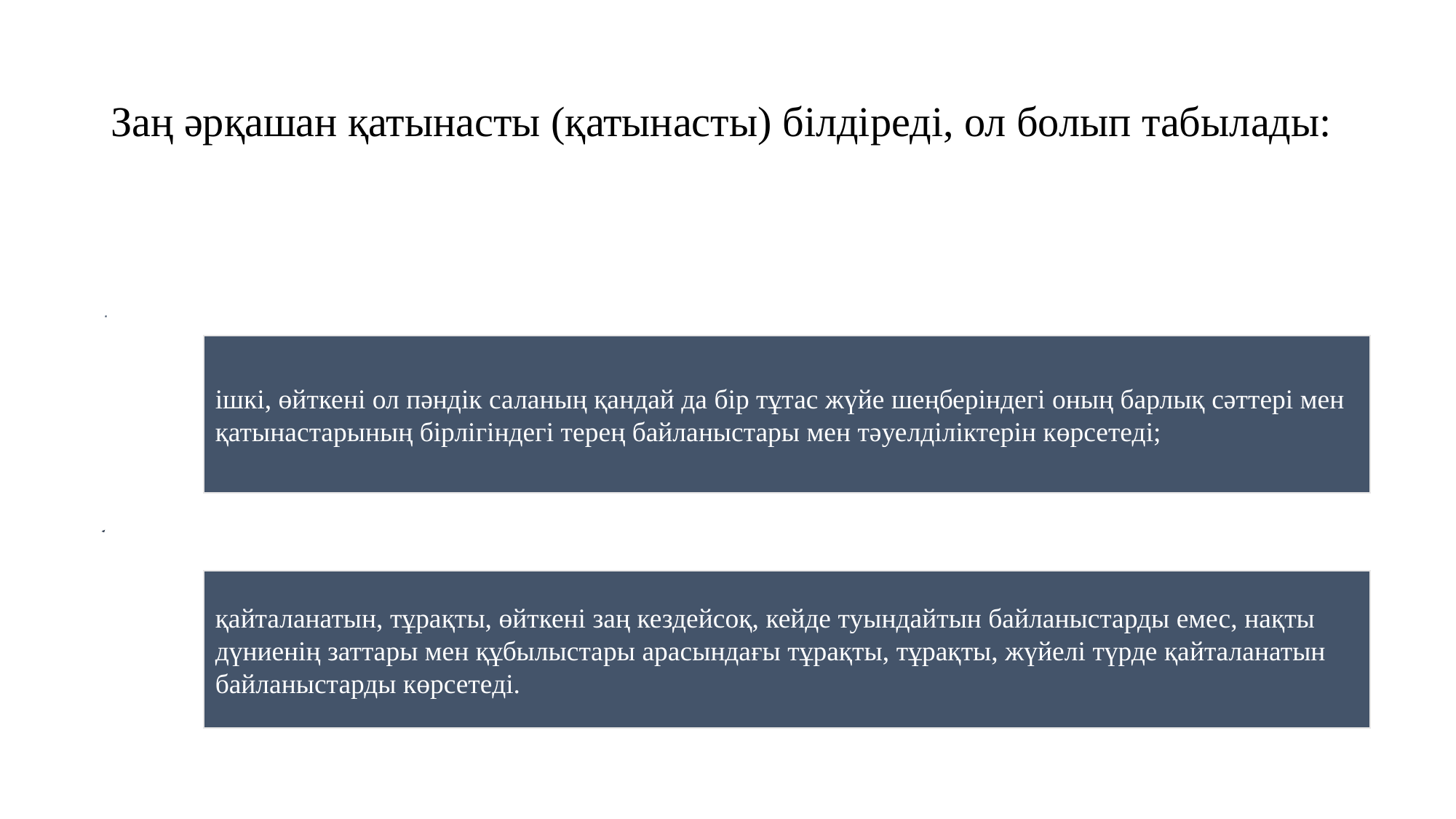

# Заң әрқашан қатынасты (қатынасты) білдіреді, ол болып табылады:
ішкі, өйткені ол пәндік саланың қандай да бір тұтас жүйе шеңберіндегі оның барлық сәттері мен қатынастарының бірлігіндегі терең байланыстары мен тәуелділіктерін көрсетеді;
қайталанатын, тұрақты, өйткені заң кездейсоқ, кейде туындайтын байланыстарды емес, нақты дүниенің заттары мен құбылыстары арасындағы тұрақты, тұрақты, жүйелі түрде қайталанатын байланыстарды көрсетеді.